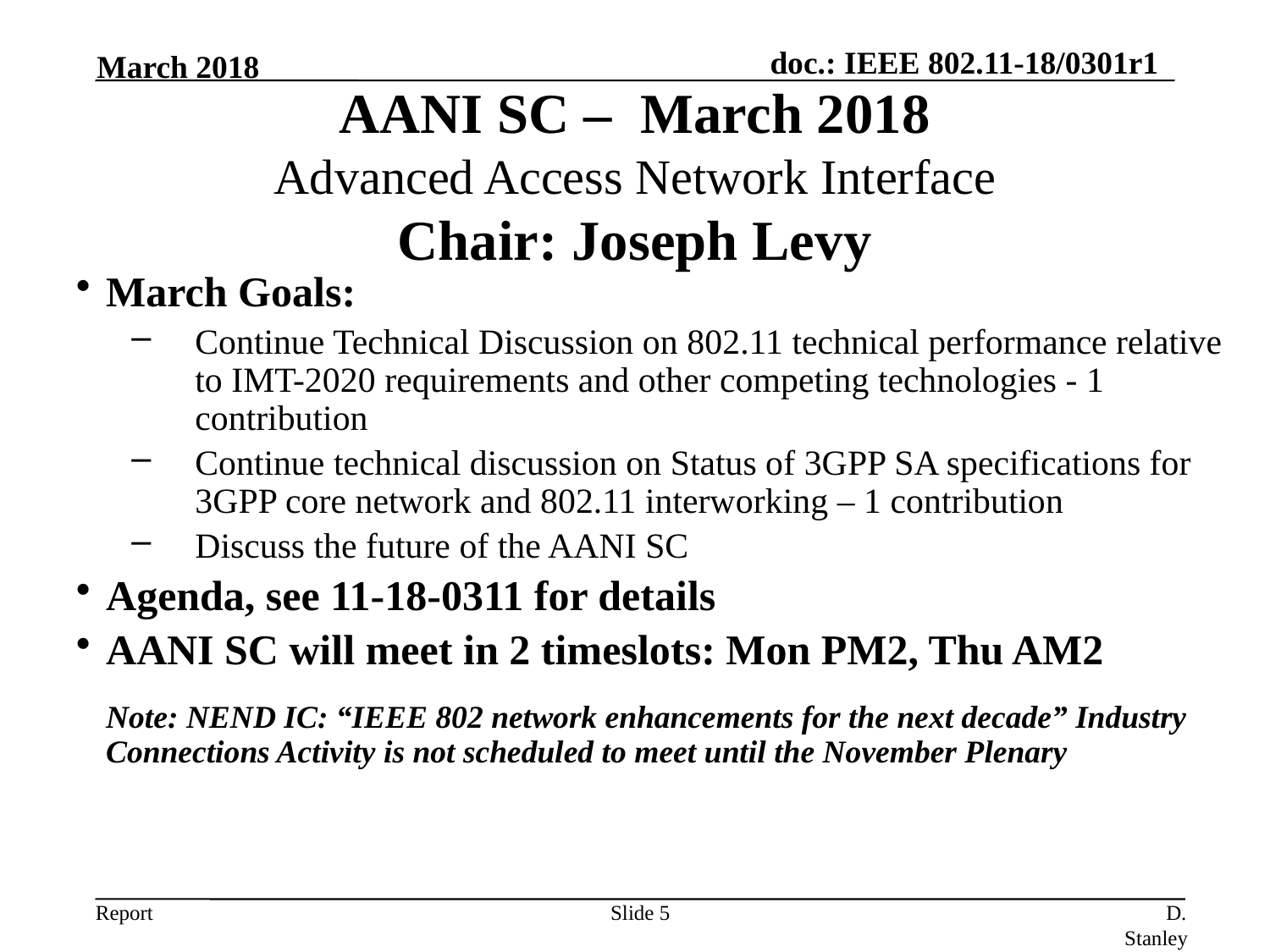

March 2018

AANI SC –  March 2018
Advanced Access Network Interface
Chair: Joseph Levy
March Goals:
Continue Technical Discussion on 802.11 technical performance relative to IMT-2020 requirements and other competing technologies - 1 contribution
Continue technical discussion on Status of 3GPP SA specifications for 3GPP core network and 802.11 interworking – 1 contribution
Discuss the future of the AANI SC
Agenda, see 11-18-0311 for details
AANI SC will meet in 2 timeslots: Mon PM2, Thu AM2
Note: NEND IC: “IEEE 802 network enhancements for the next decade” Industry
Connections Activity is not scheduled to meet until the November Plenary

Slide 5
D. Stanley, HP Enterprise